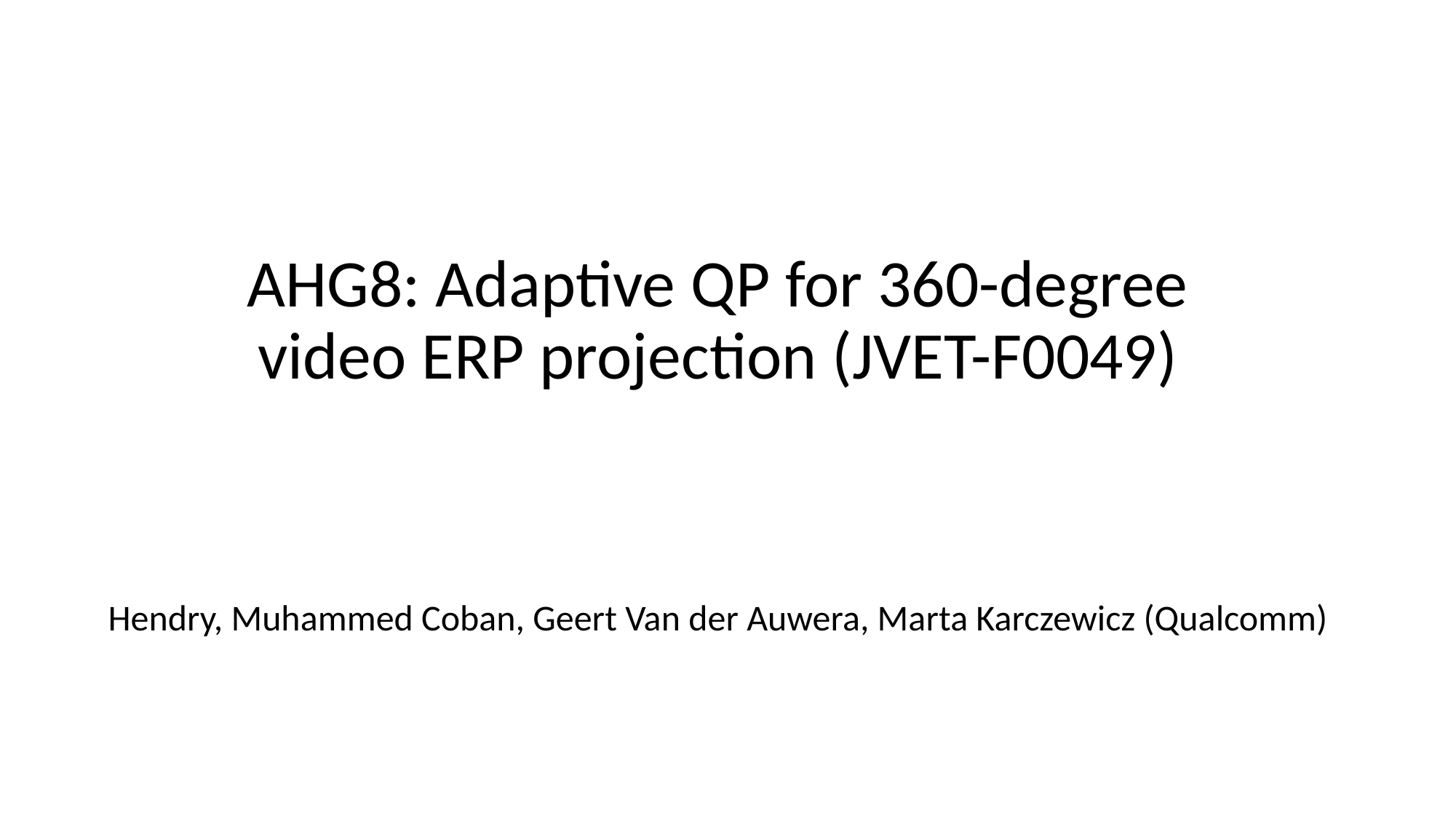

AHG8: Adaptive QP for 360-degree video ERP projection (JVET-F0049)
Hendry, Muhammed Coban, Geert Van der Auwera, Marta Karczewicz (Qualcomm)